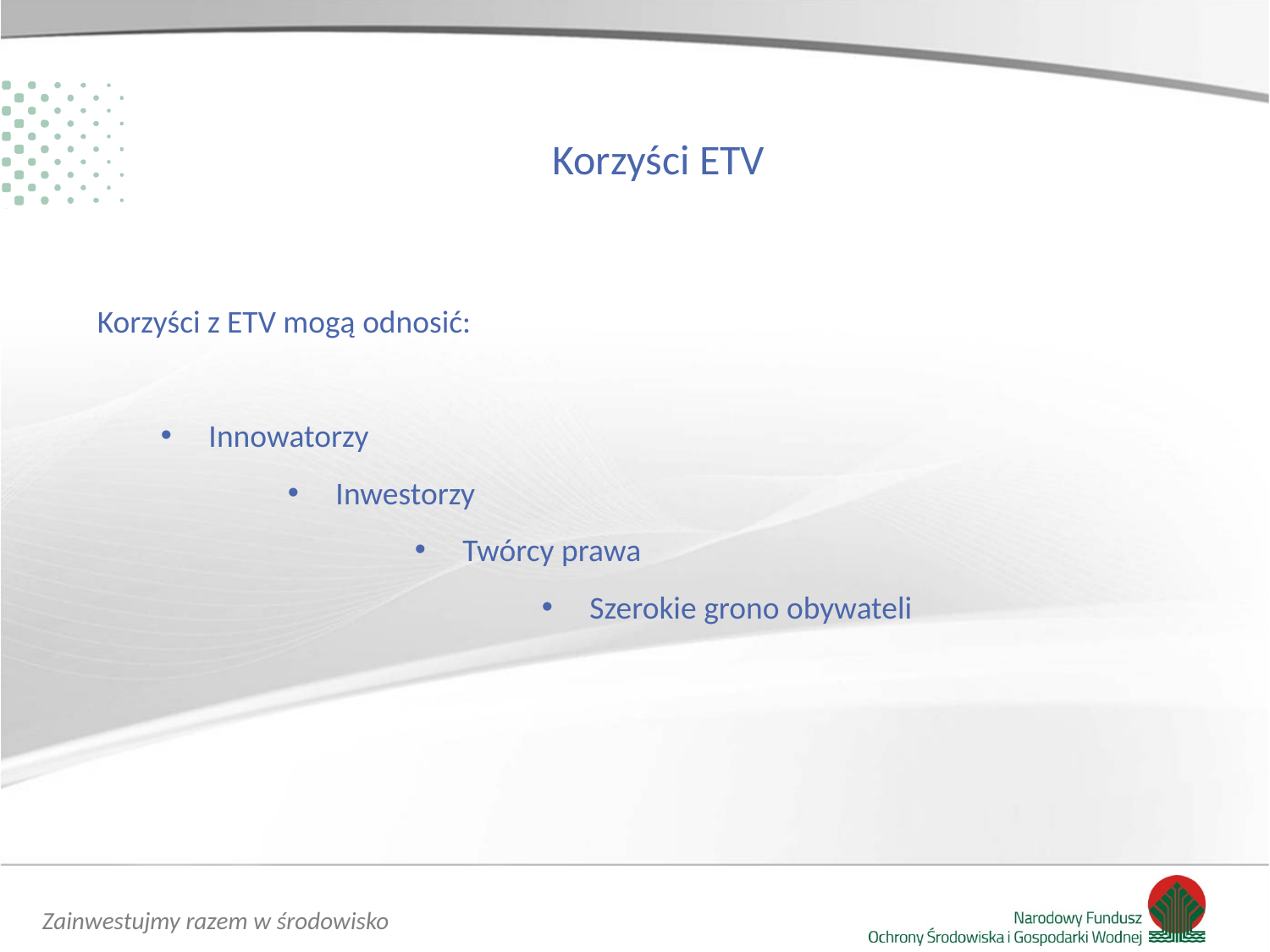

Korzyści ETV
Cel  Programu

Korzyści z ETV mogą odnosić:

Innowatorzy
Inwestorzy
Twórcy prawa
Szerokie grono obywateli